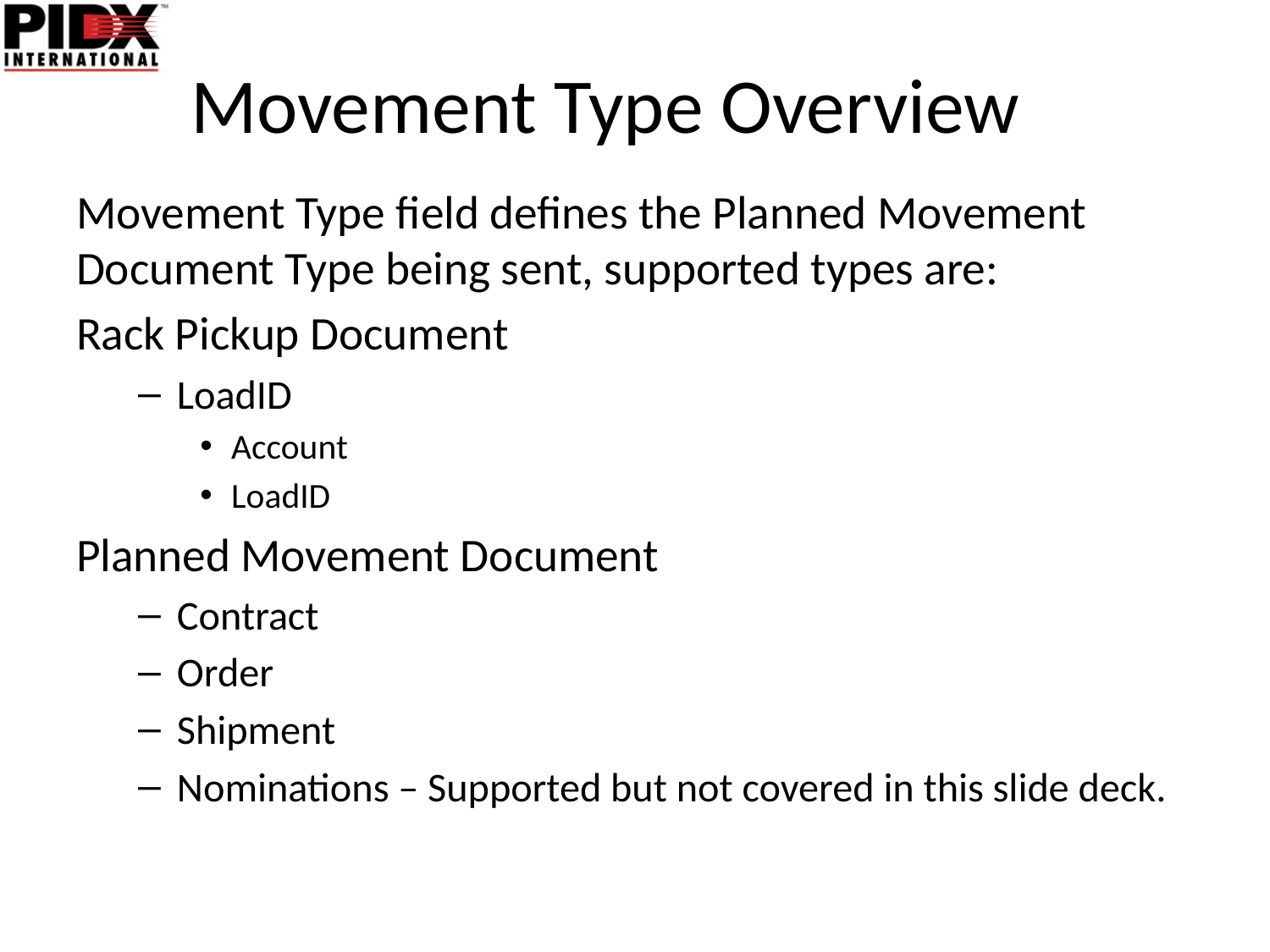

# Movement Type Overview
Movement Type field defines the Planned Movement Document Type being sent, supported types are:
Rack Pickup Document
LoadID
Account
LoadID
Planned Movement Document
Contract
Order
Shipment
Nominations – Supported but not covered in this slide deck.